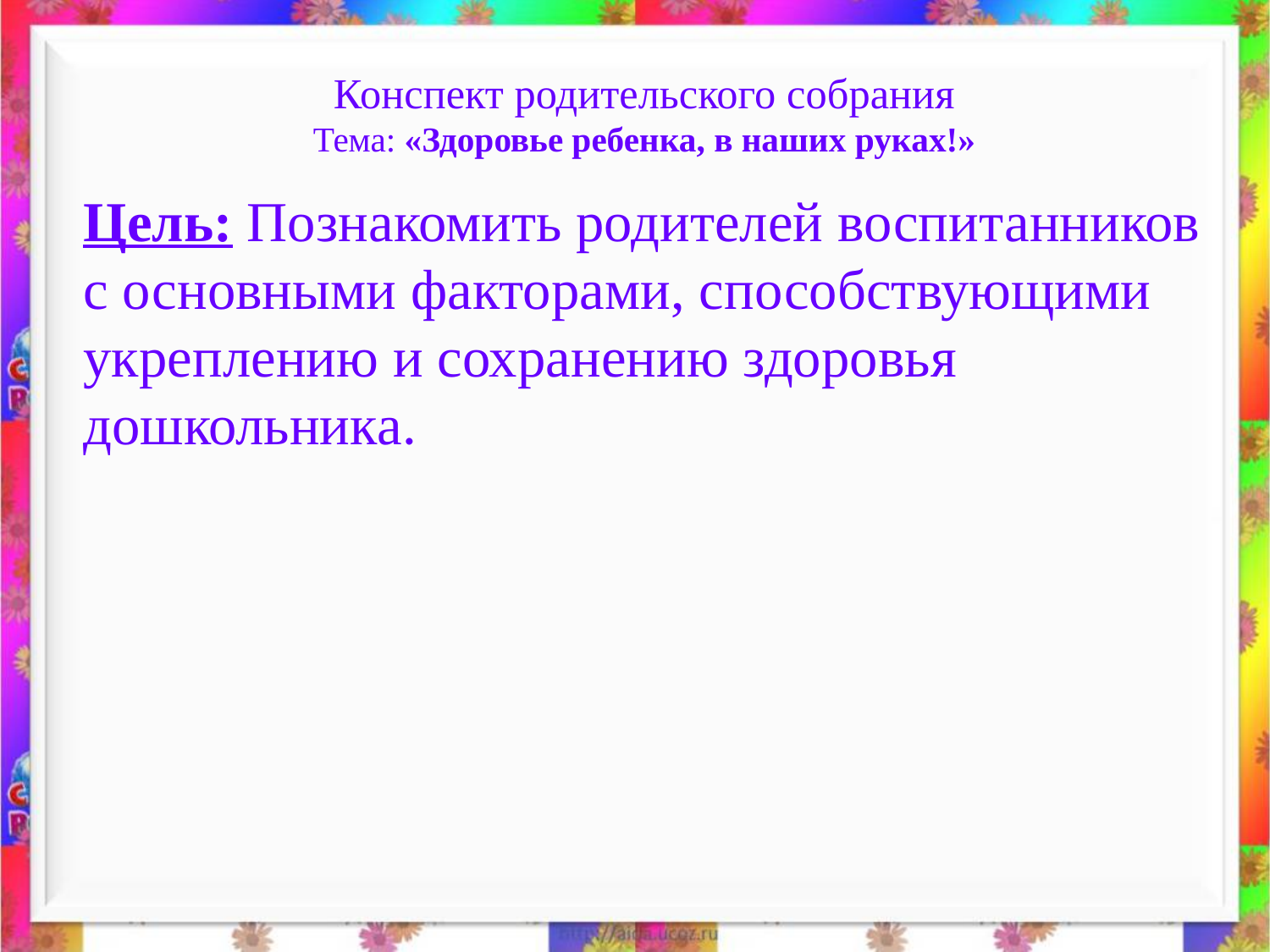

# Конспект родительского собрания Тема: «Здоровье ребенка, в наших руках!»
Цель: Познакомить родителей воспитанников с основными факторами, способствующими укреплению и сохранению здоровья дошкольника.